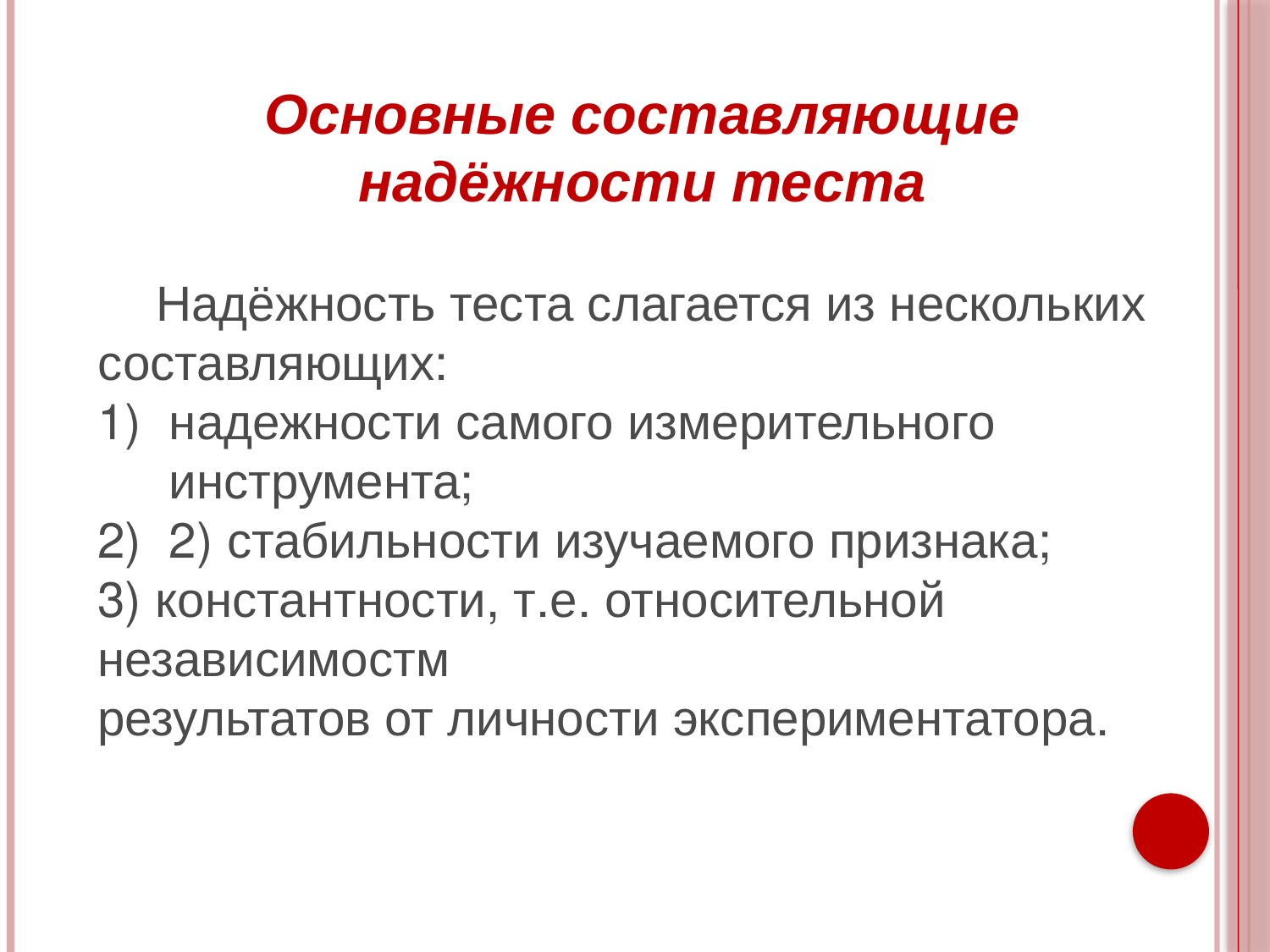

Основные составляющие надёжности теста

     Надёжность теста слагается из нескольких составляющих:
надежности самого измерительного инструмента;
2) стабильности изучаемого признака;
3) константности, т.е. относительной независимостм
результатов от личности экспериментатора.